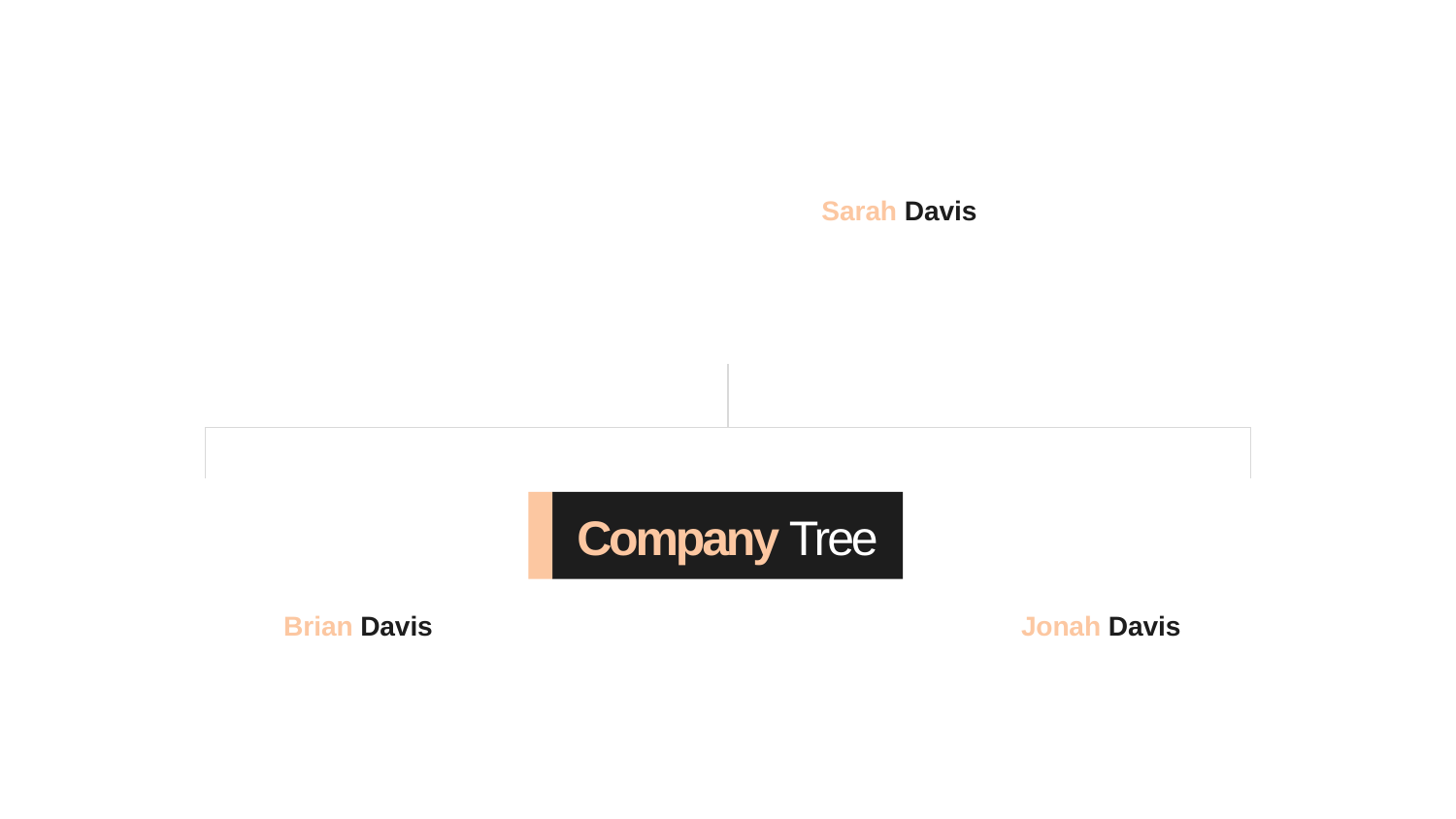

Sarah Davis

Company Tree
Brian Davis
Jonah Davis